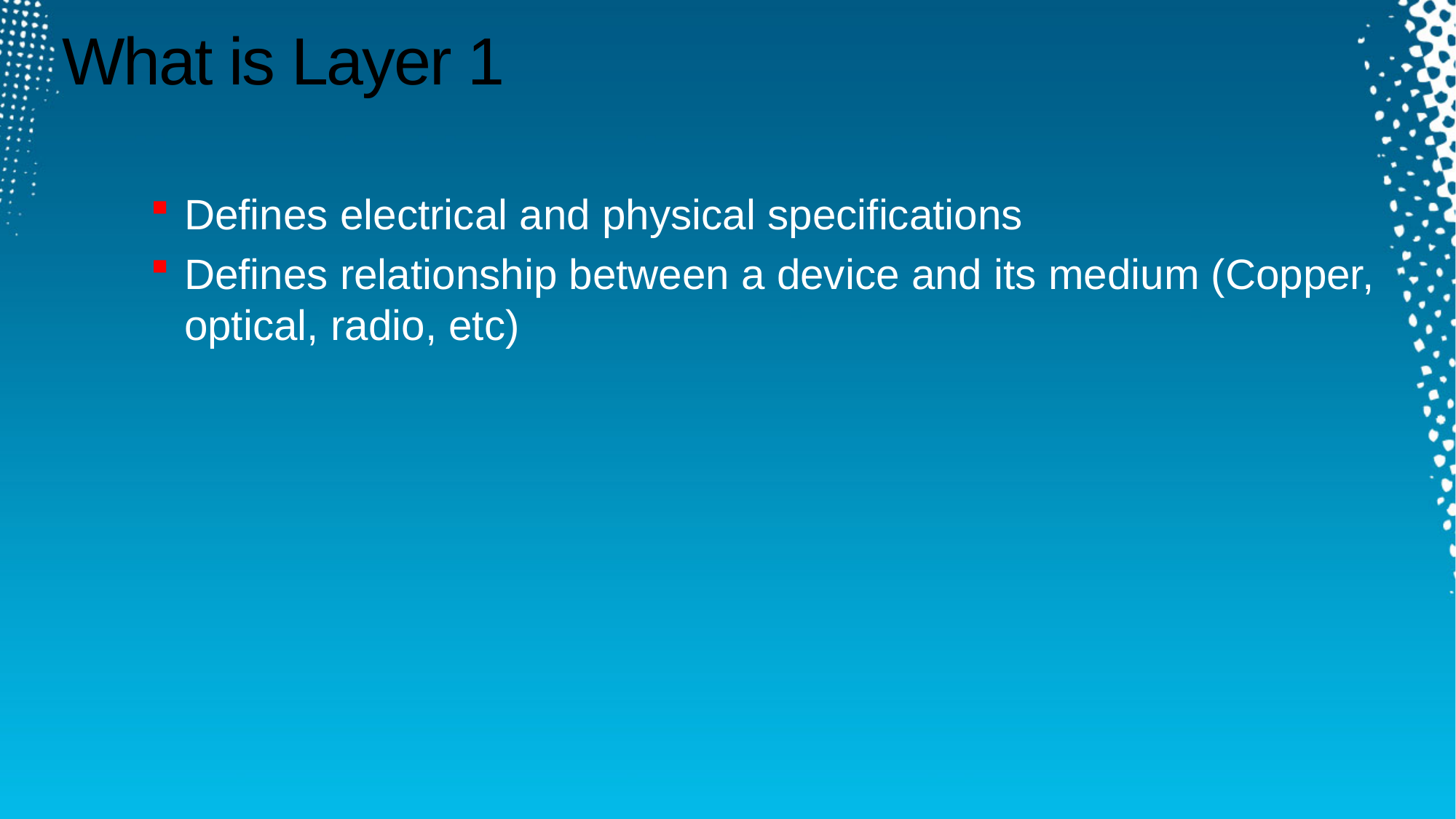

# What is Layer 1
Defines electrical and physical specifications
Defines relationship between a device and its medium (Copper, optical, radio, etc)